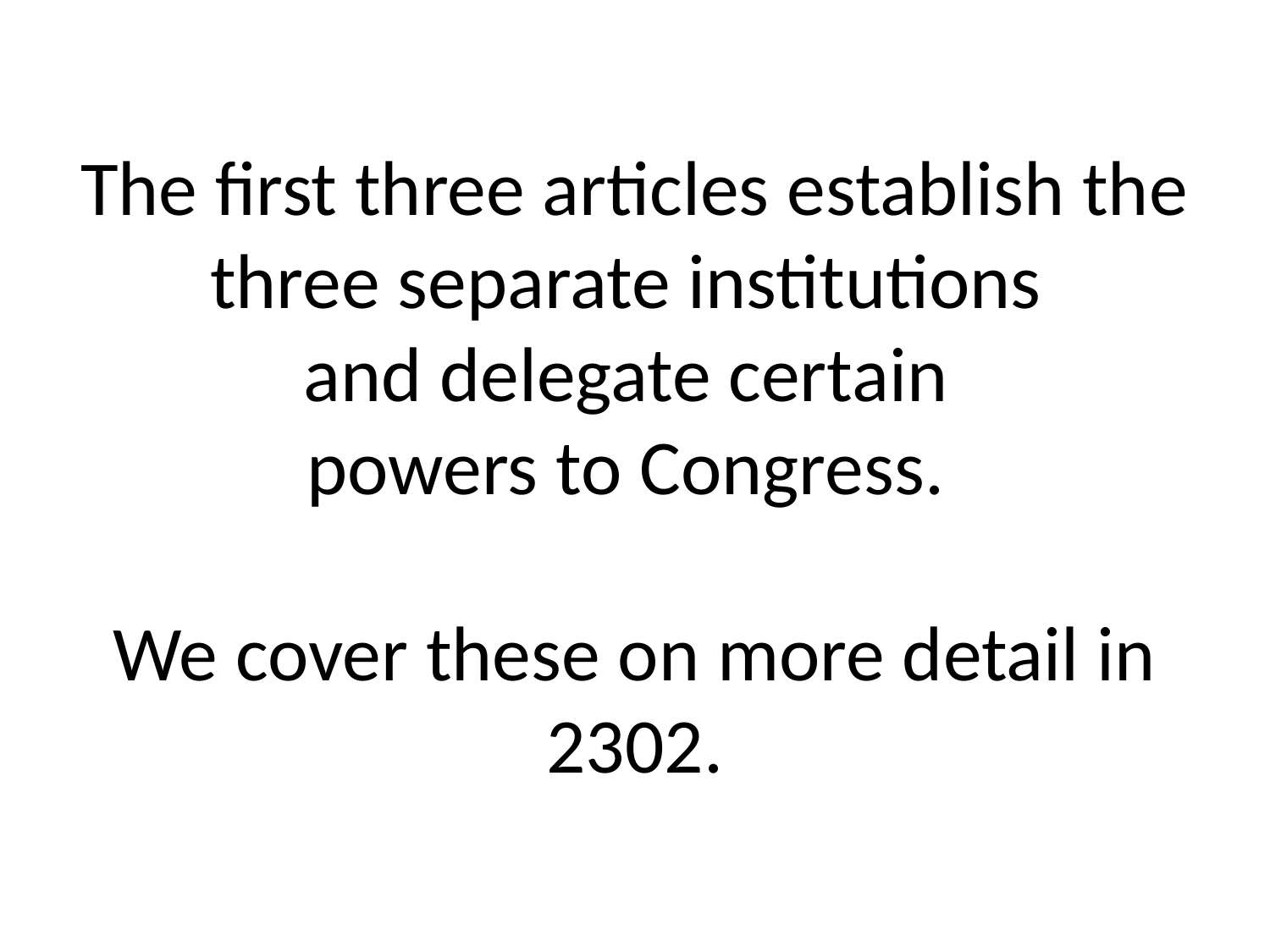

# The first three articles establish the three separate institutions and delegate certain powers to Congress. We cover these on more detail in 2302.